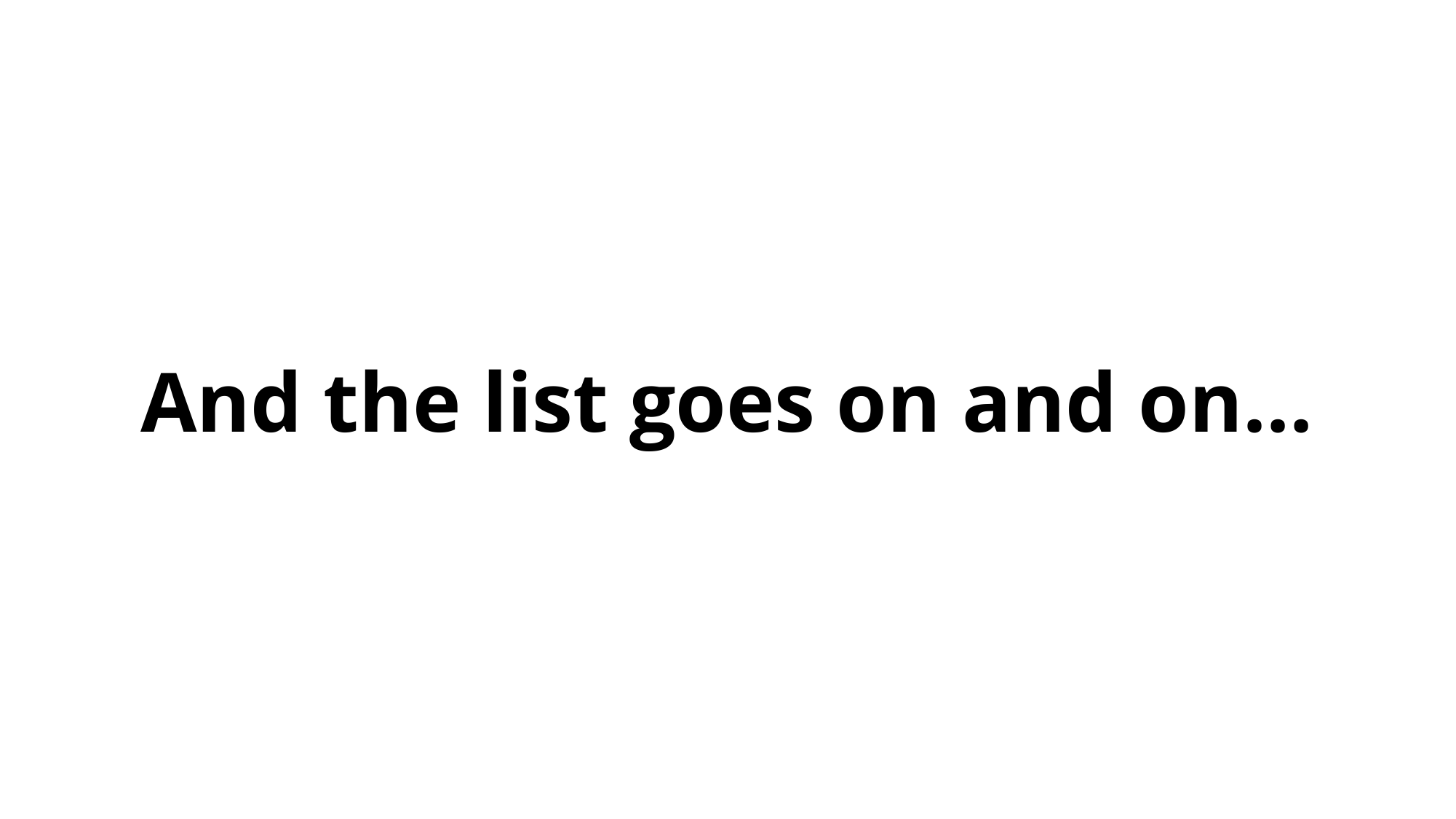

And the list goes on and on…